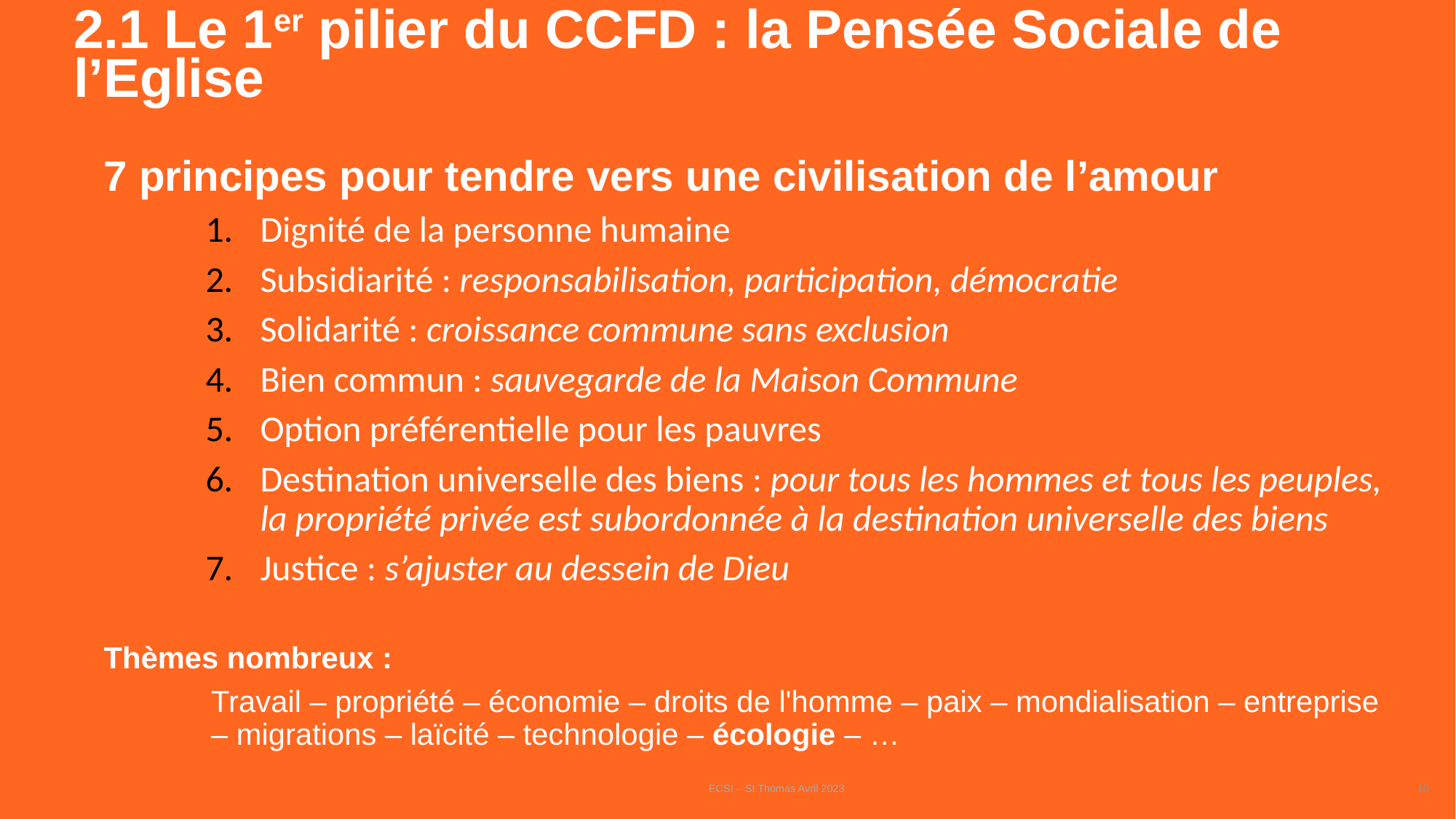

2.1 Le 1er pilier du CCFD : la Pensée Sociale de l’Eglise
7 principes pour tendre vers une civilisation de l’amour
Dignité de la personne humaine
Subsidiarité : responsabilisation, participation, démocratie
Solidarité : croissance commune sans exclusion
Bien commun : sauvegarde de la Maison Commune
Option préférentielle pour les pauvres
Destination universelle des biens : pour tous les hommes et tous les peuples, la propriété privée est subordonnée à la destination universelle des biens
Justice : s’ajuster au dessein de Dieu

Thèmes nombreux :
Travail – propriété – économie – droits de l'homme – paix – mondialisation – entreprise – migrations – laïcité – technologie – écologie – …

ECSI – St Thomas Avril 2023
10